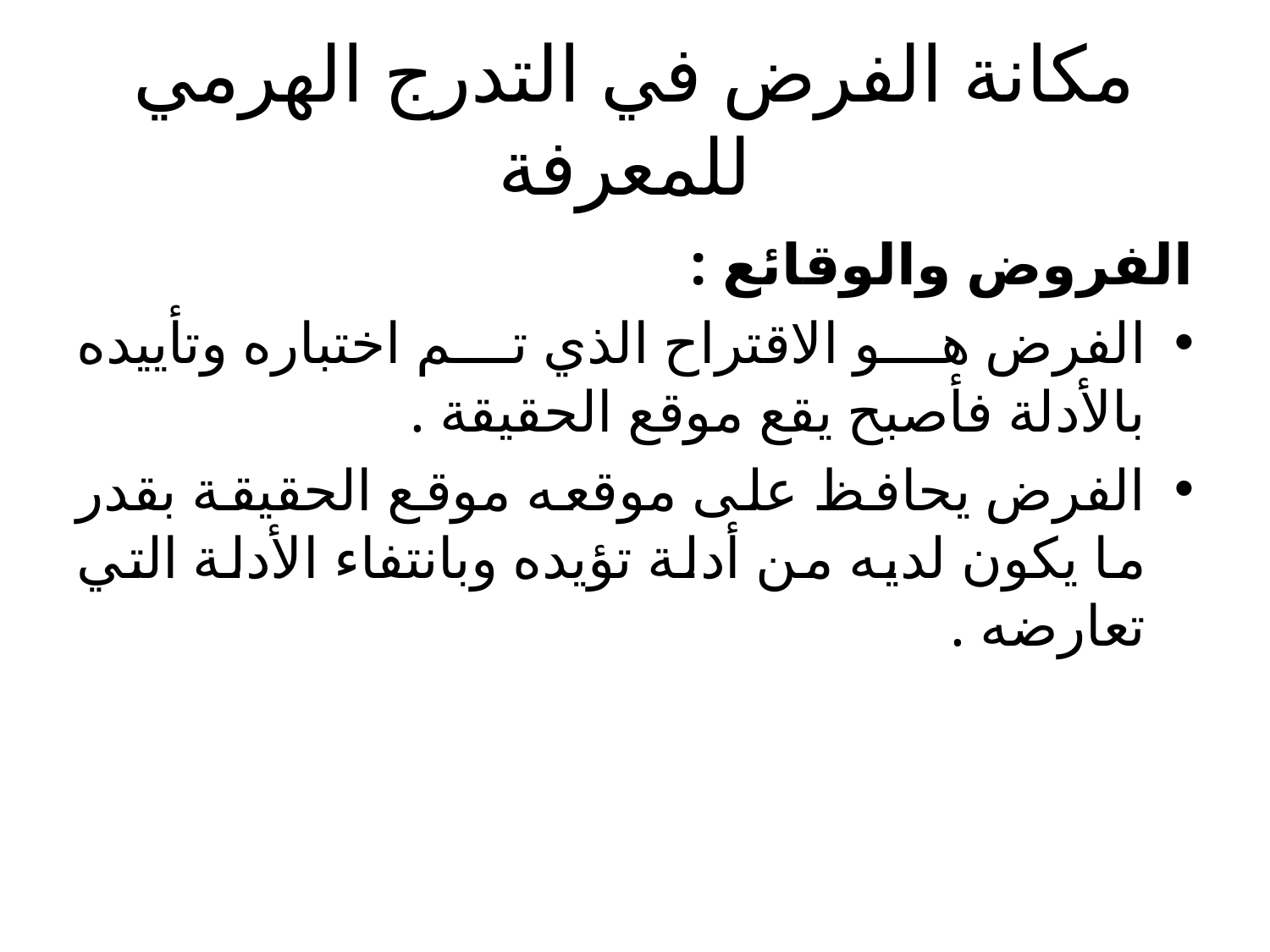

# مكانة الفرض في التدرج الهرمي للمعرفة
الفروض والوقائع :
الفرض هو الاقتراح الذي تم اختباره وتأييده بالأدلة فأصبح يقع موقع الحقيقة .
الفرض يحافظ على موقعه موقع الحقيقة بقدر ما يكون لديه من أدلة تؤيده وبانتفاء الأدلة التي تعارضه .